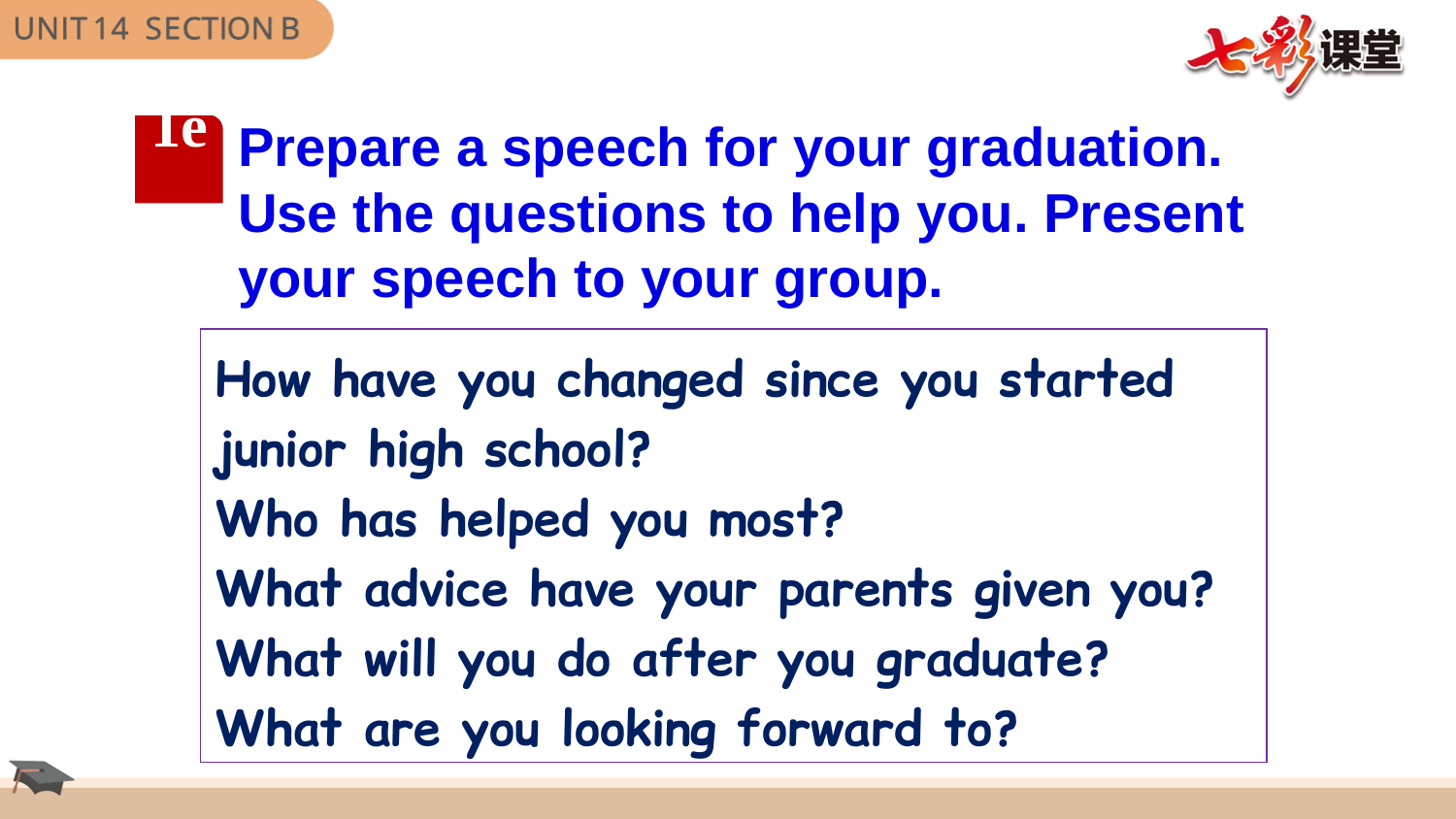

Prepare a speech for your graduation. Use the questions to help you. Present your speech to your group.
1e
How have you changed since you started junior high school?
Who has helped you most?
What advice have your parents given you?
What will you do after you graduate?
What are you looking forward to?